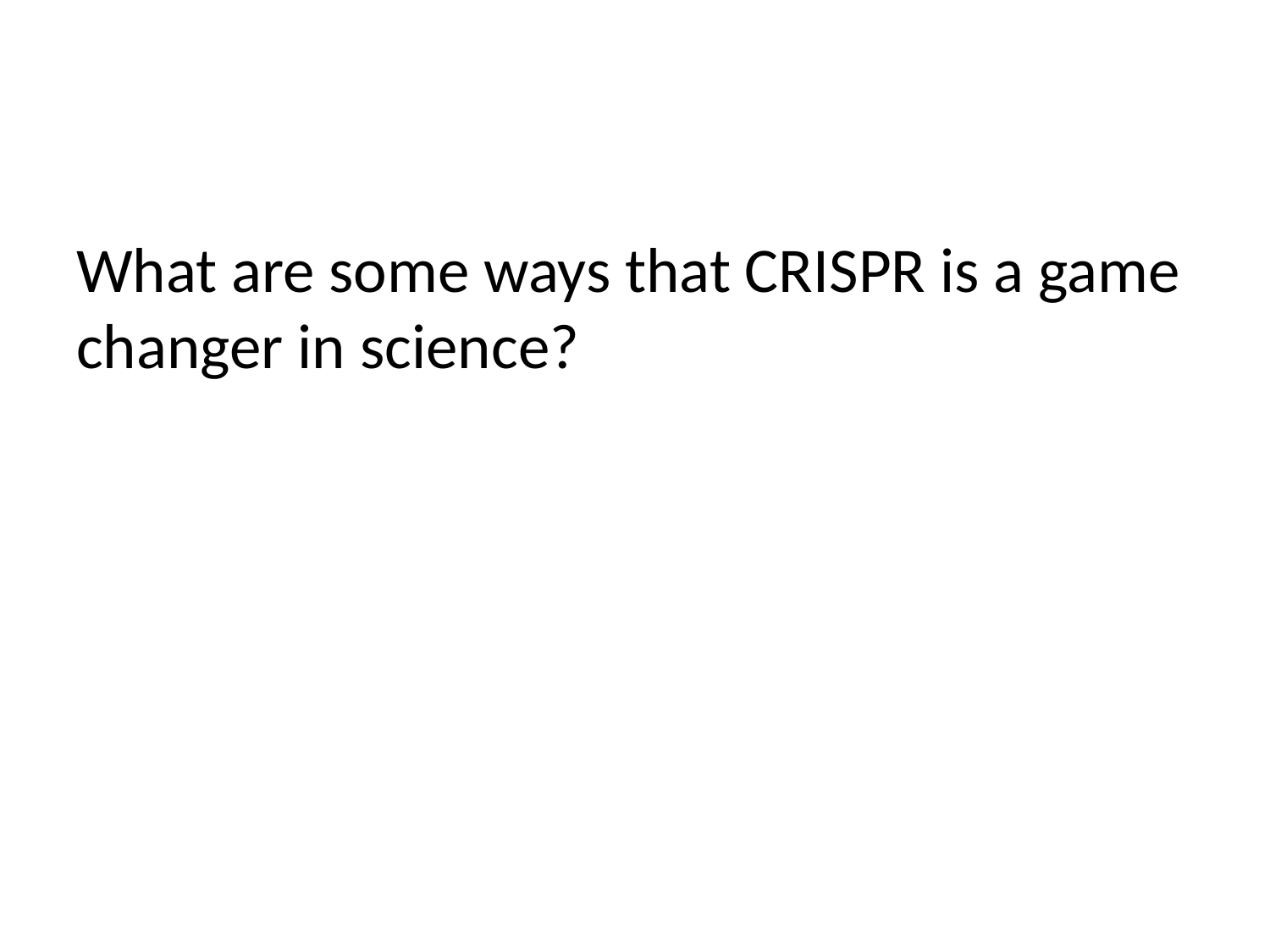

#
What are some ways that CRISPR is a game changer in science?